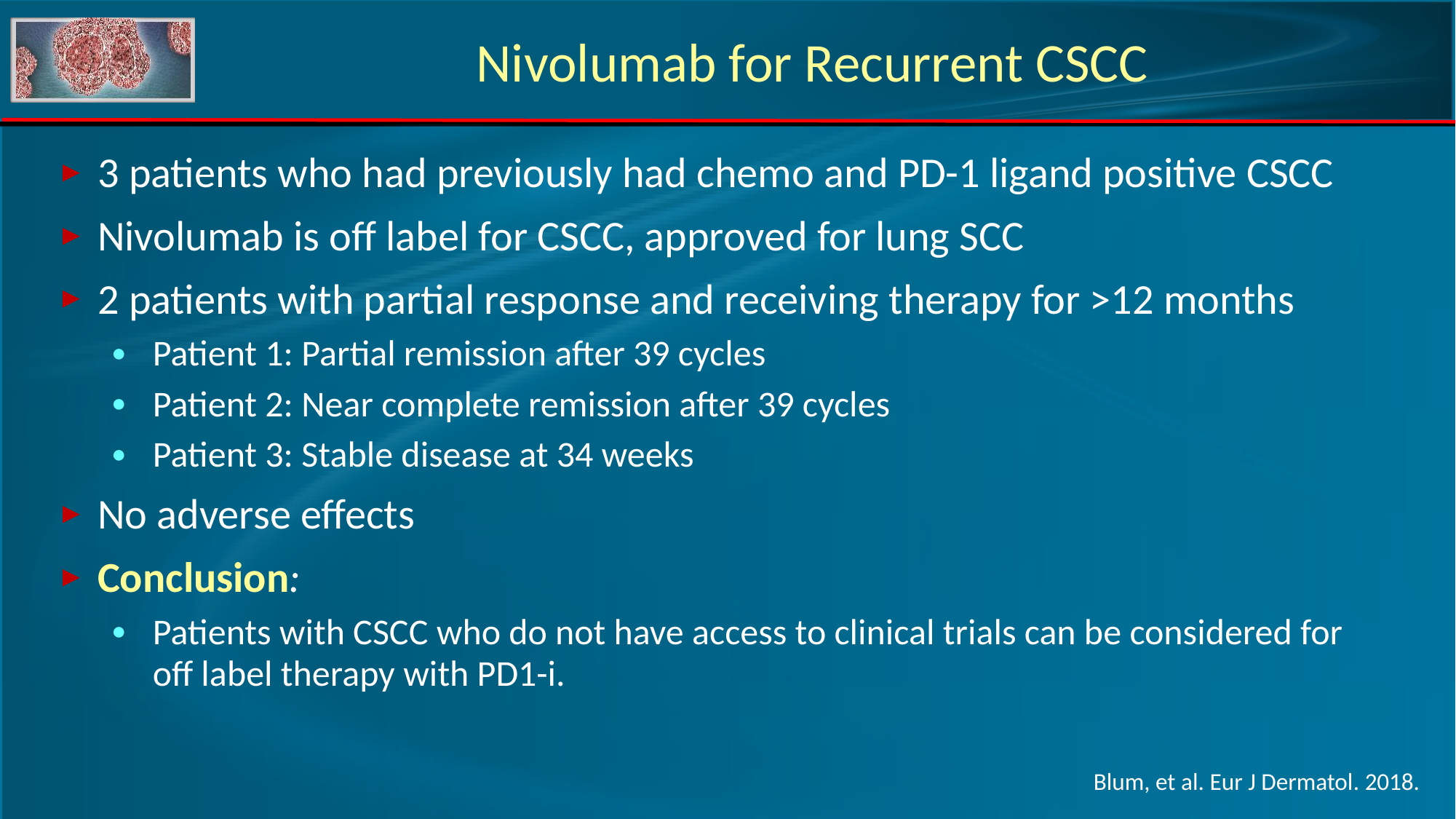

Nivolumab for Recurrent CSCC
3 patients who had previously had chemo and PD-1 ligand positive CSCC
Nivolumab is off label for CSCC, approved for lung SCC
2 patients with partial response and receiving therapy for >12 months
Patient 1: Partial remission after 39 cycles
Patient 2: Near complete remission after 39 cycles
Patient 3: Stable disease at 34 weeks
No adverse effects
Conclusion:
Patients with CSCC who do not have access to clinical trials can be considered for off label therapy with PD1-i.
Blum, et al. Eur J Dermatol. 2018.